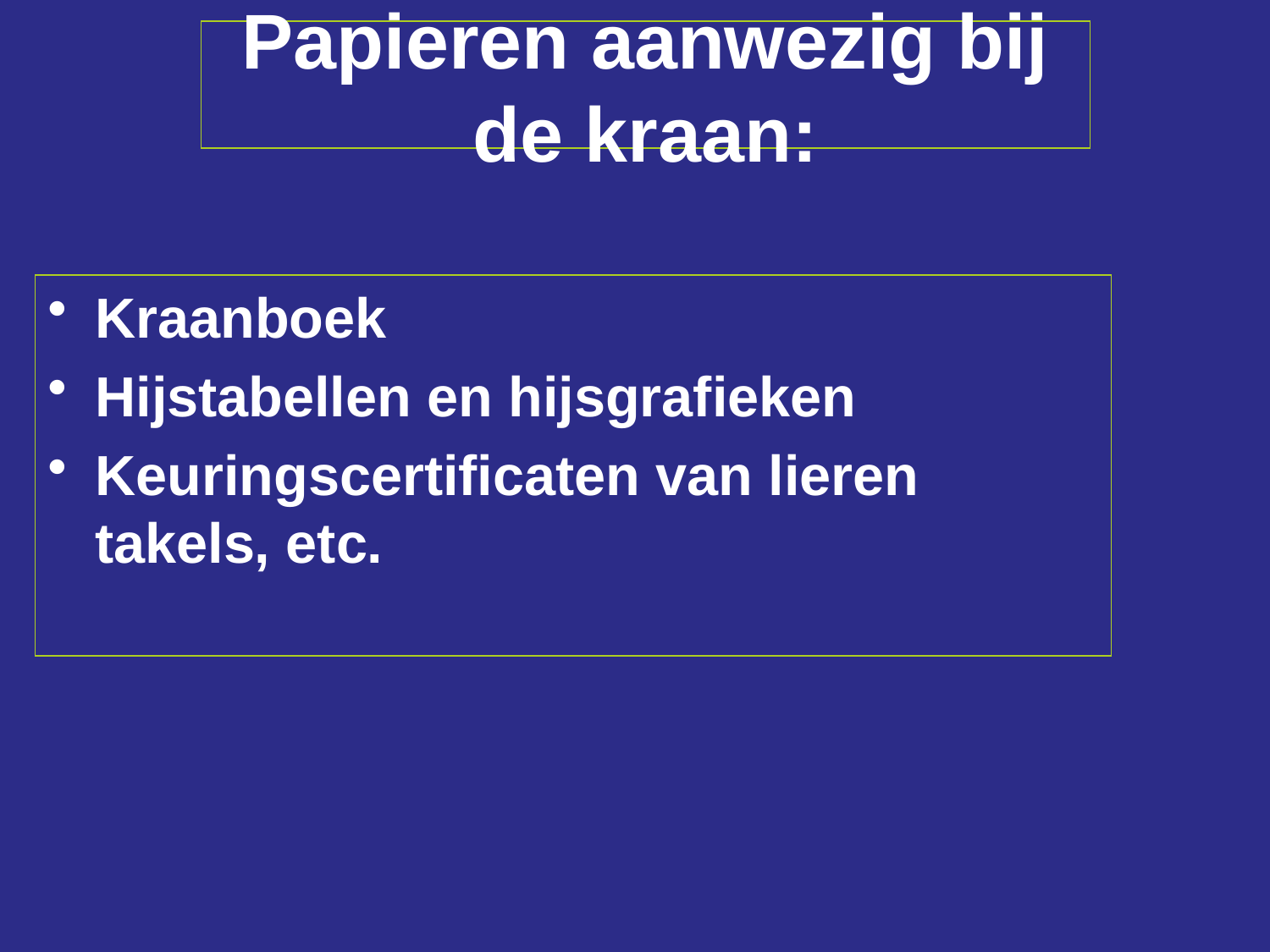

# Papieren aanwezig bij de kraan:
Kraanboek
Hijstabellen en hijsgrafieken
Keuringscertificaten van lieren takels, etc.